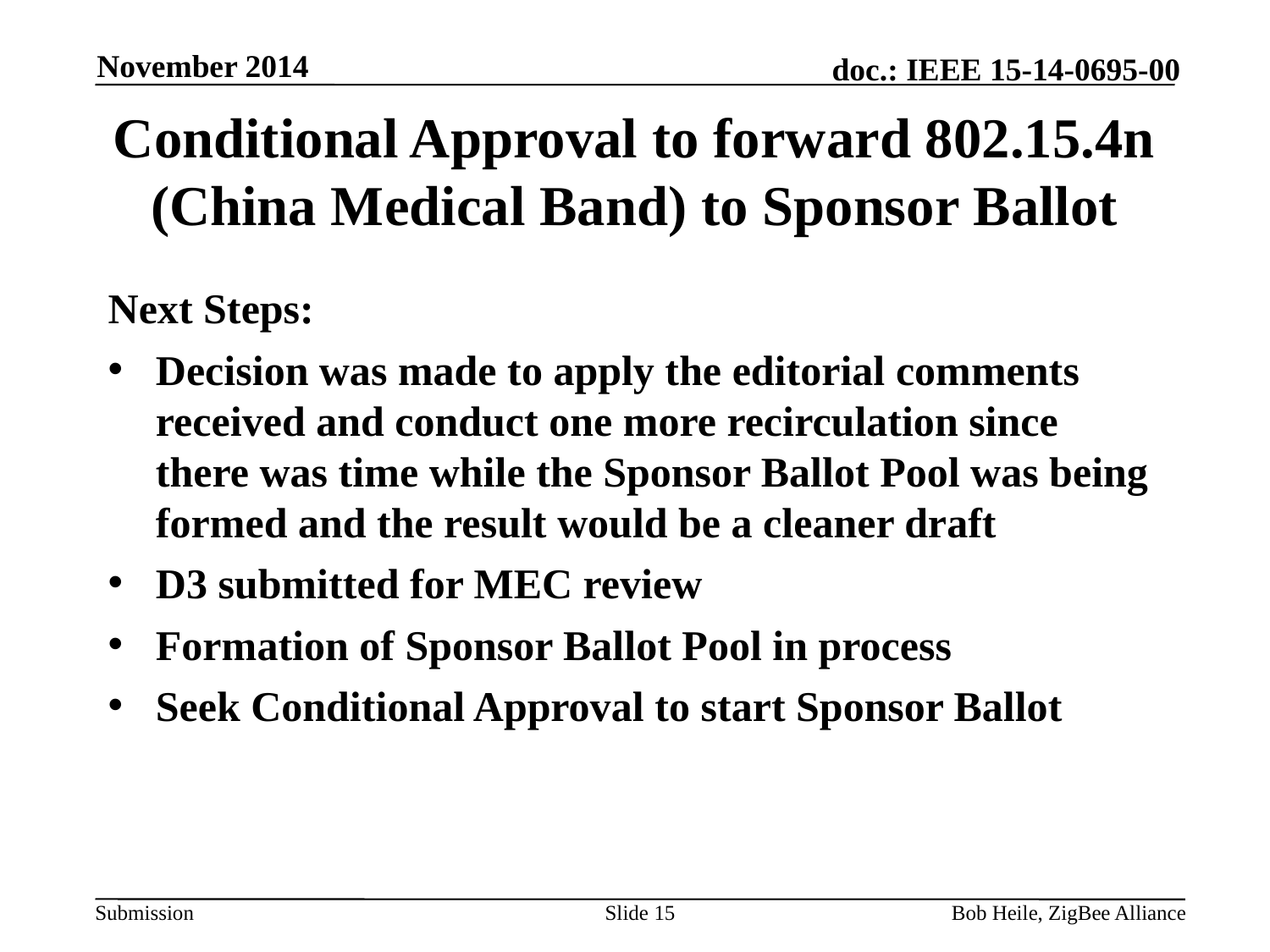

November 2014
# Conditional Approval to forward 802.15.4n (China Medical Band) to Sponsor Ballot
Next Steps:
Decision was made to apply the editorial comments received and conduct one more recirculation since there was time while the Sponsor Ballot Pool was being formed and the result would be a cleaner draft
D3 submitted for MEC review
Formation of Sponsor Ballot Pool in process
Seek Conditional Approval to start Sponsor Ballot

Slide 15
Bob Heile, ZigBee Alliance